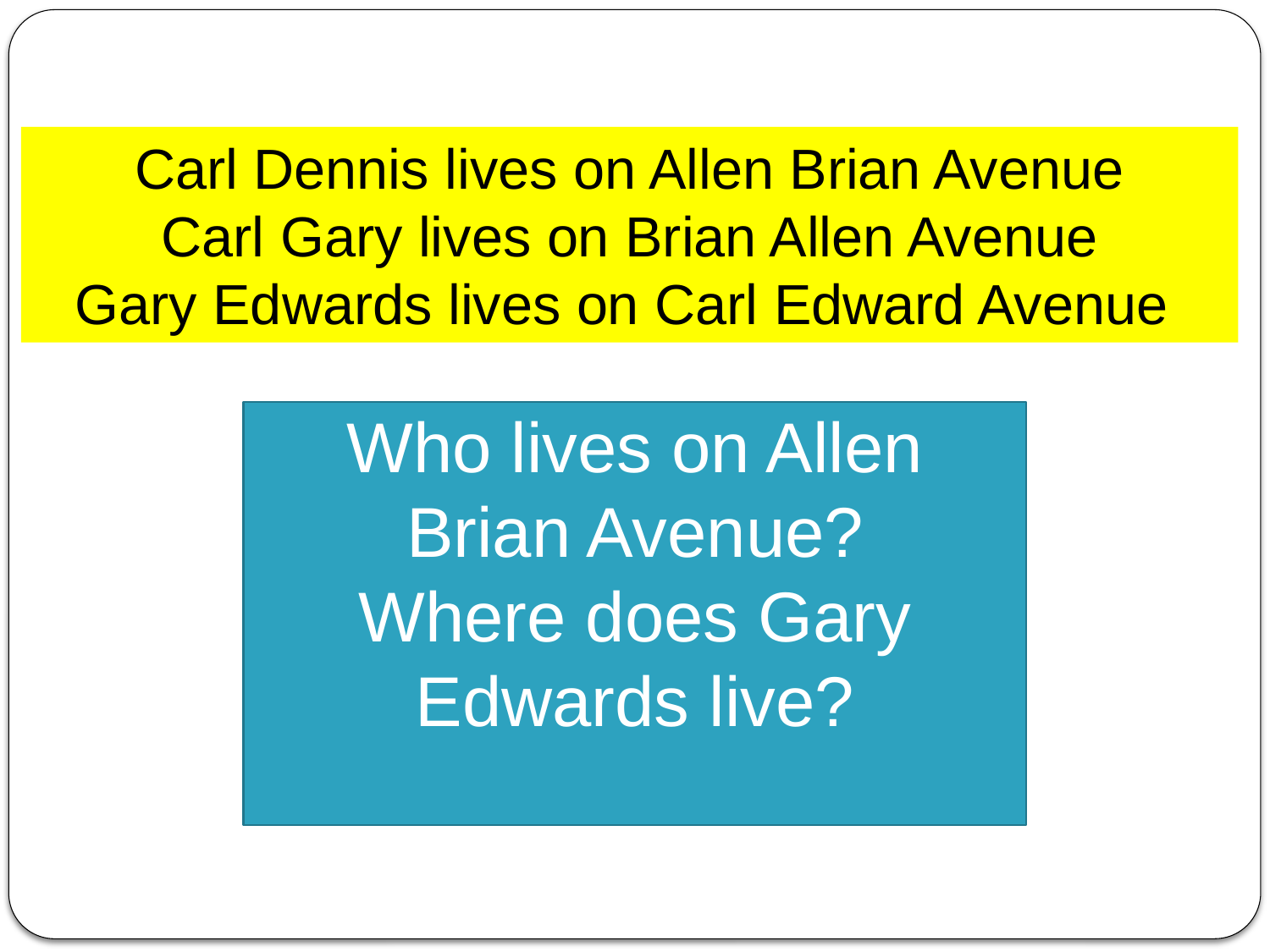

Carl Dennis lives on Allen Brian Avenue
Carl Gary lives on Brian Allen Avenue
Gary Edwards lives on Carl Edward Avenue
Who lives on Allen Brian Avenue?
Where does Gary Edwards live?